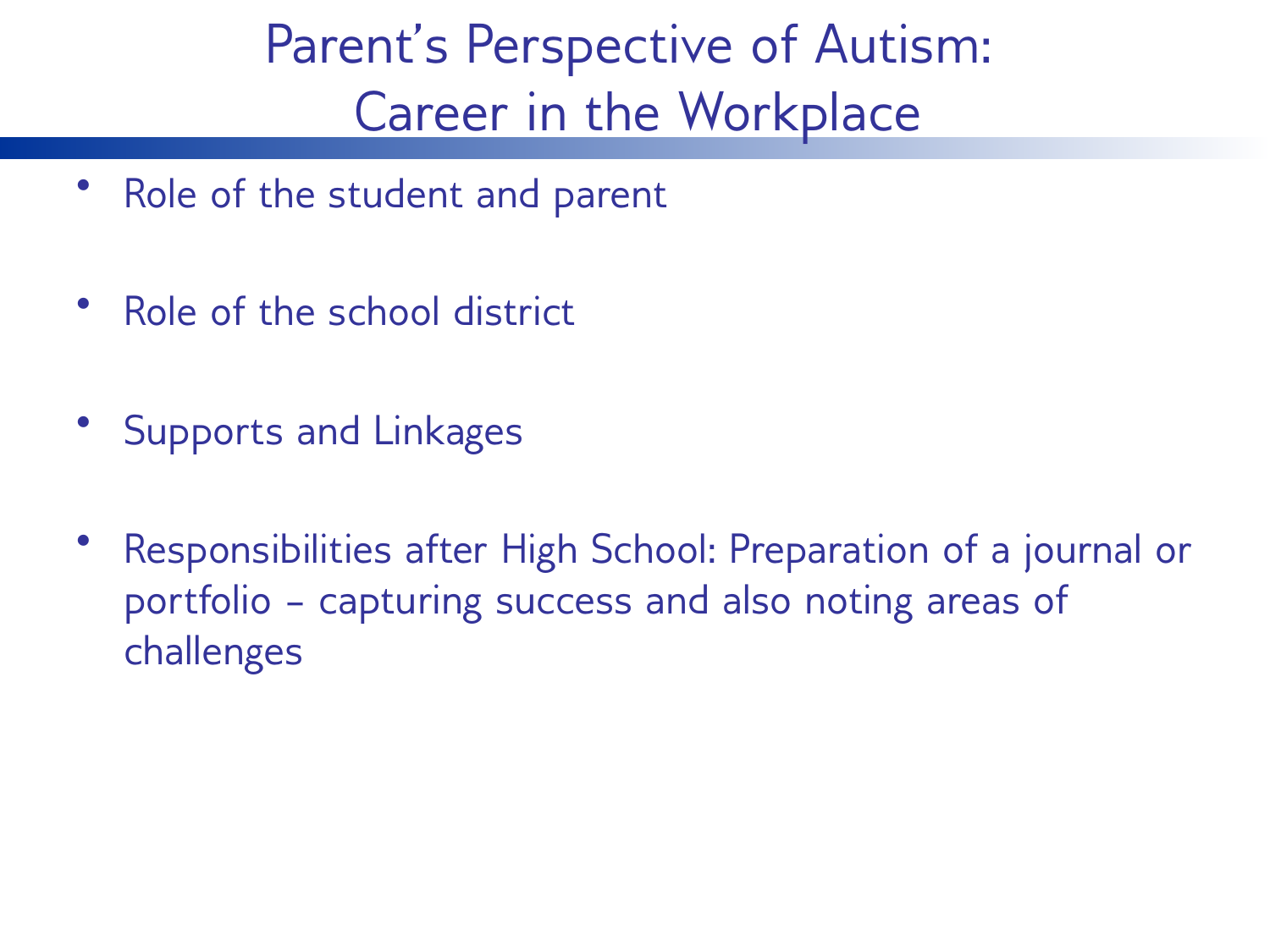

# Parent’s Perspective of Autism: Career in the Workplace
Role of the student and parent

Role of the school district

Supports and Linkages

Responsibilities after High School: Preparation of a journal or portfolio – capturing success and also noting areas of challenges